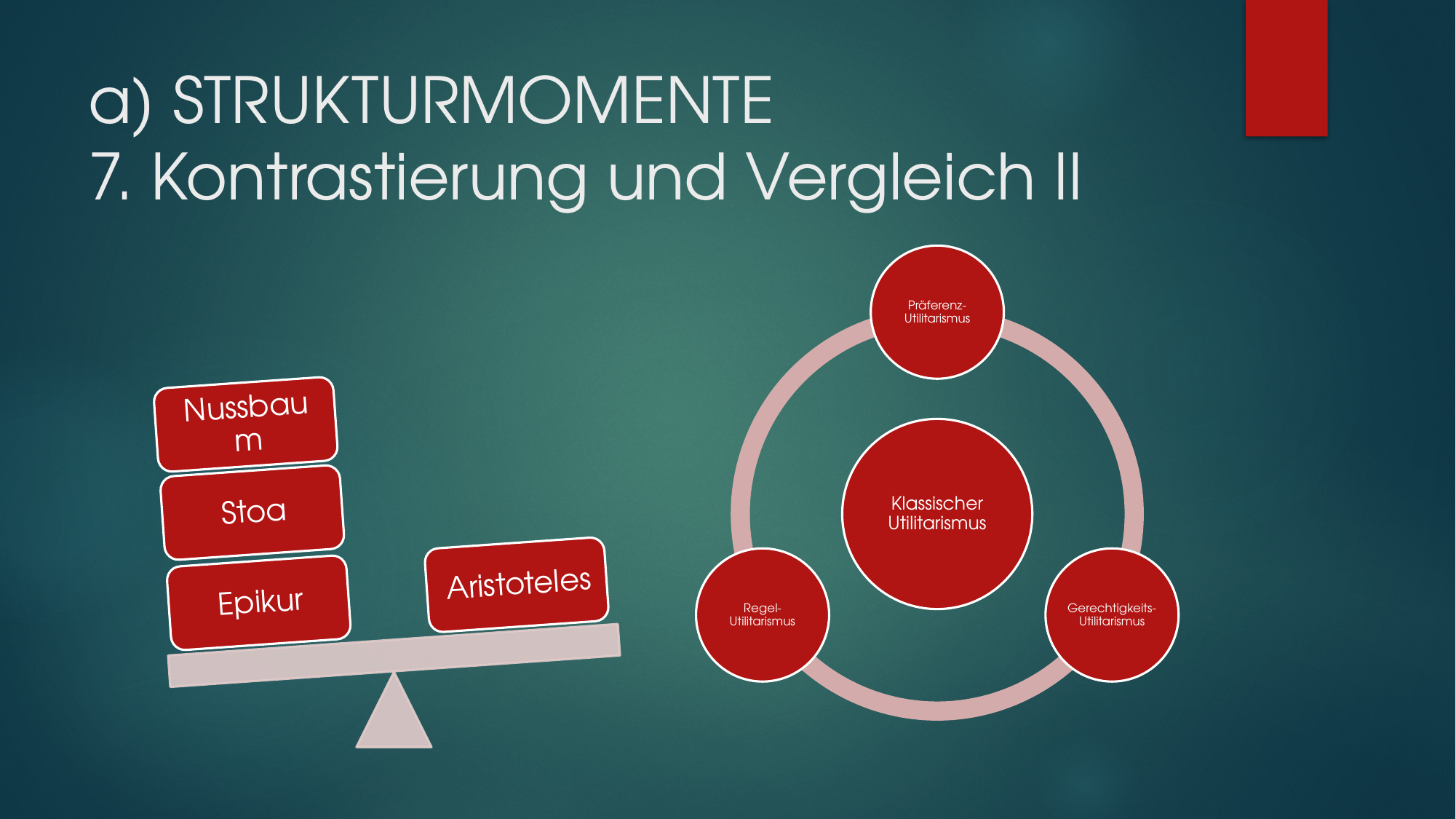

# a) STRUKTURMOMENTE 7. Kontrastierung und Vergleich II
Klassischer Utilitarismus
Präferenz-Utilitarismus
Gerechtigkeits- Utilitarismus
Regel-Utilitarismus

Epikur
Stoa
Nussbaum
Aristoteles